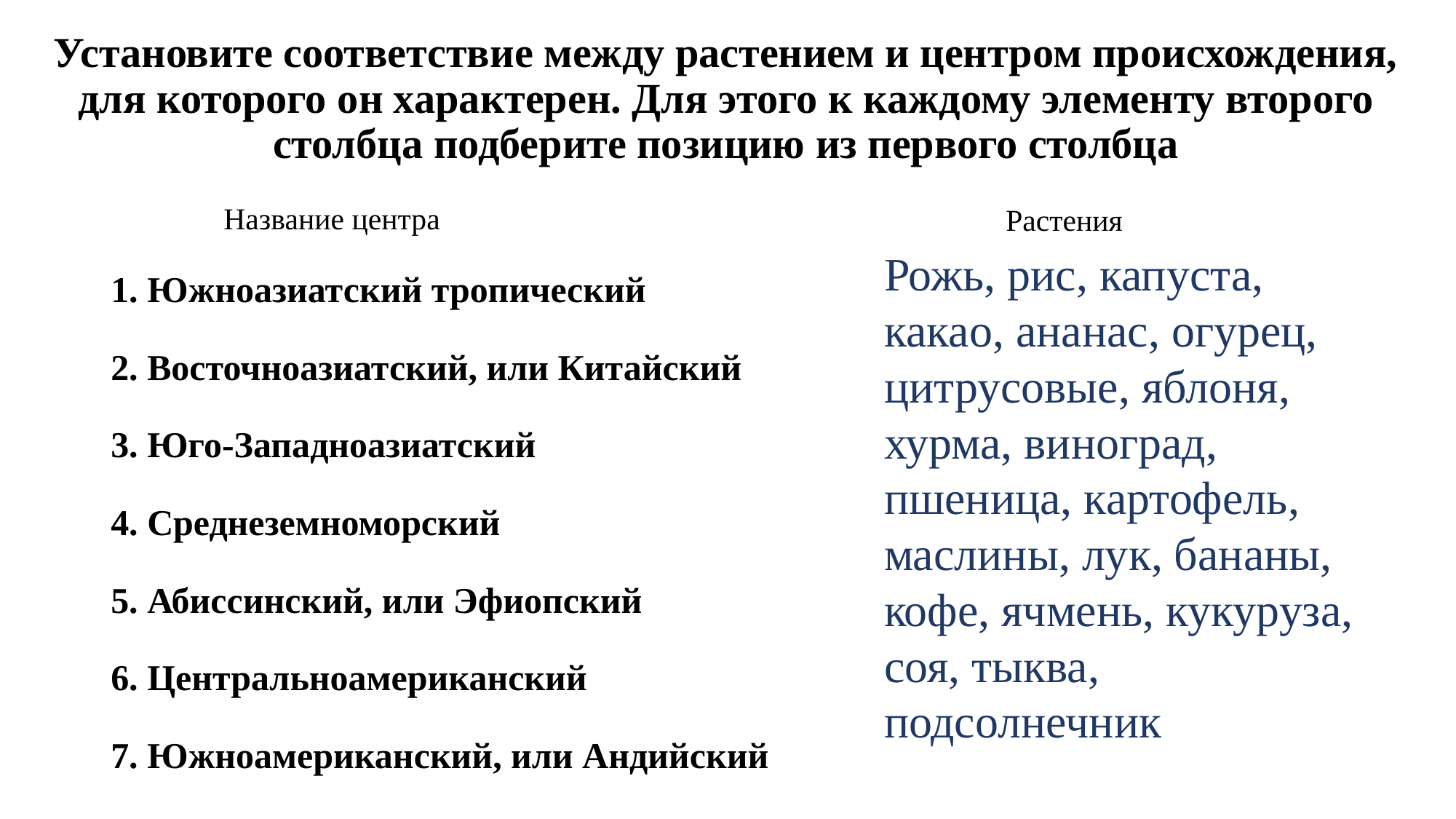

# Установите соответствие между растением и центром происхождения, для которого он характерен. Для этого к каждому элементу второго столбца подберите позицию из первого столбца
Название центра
Растения
1. Южноазиатский тропический
2. Восточноазиатский, или Китайский
3. Юго-Западноазиатский
4. Среднеземноморский
5. Абиссинский, или Эфиопский
6. Центральноамериканский
7. Южноамериканский, или Андийский
Рожь, рис, капуста, какао, ананас, огурец, цитрусовые, яблоня, хурма, виноград, пшеница, картофель, маслины, лук, бананы, кофе, ячмень, кукуруза, соя, тыква, подсолнечник